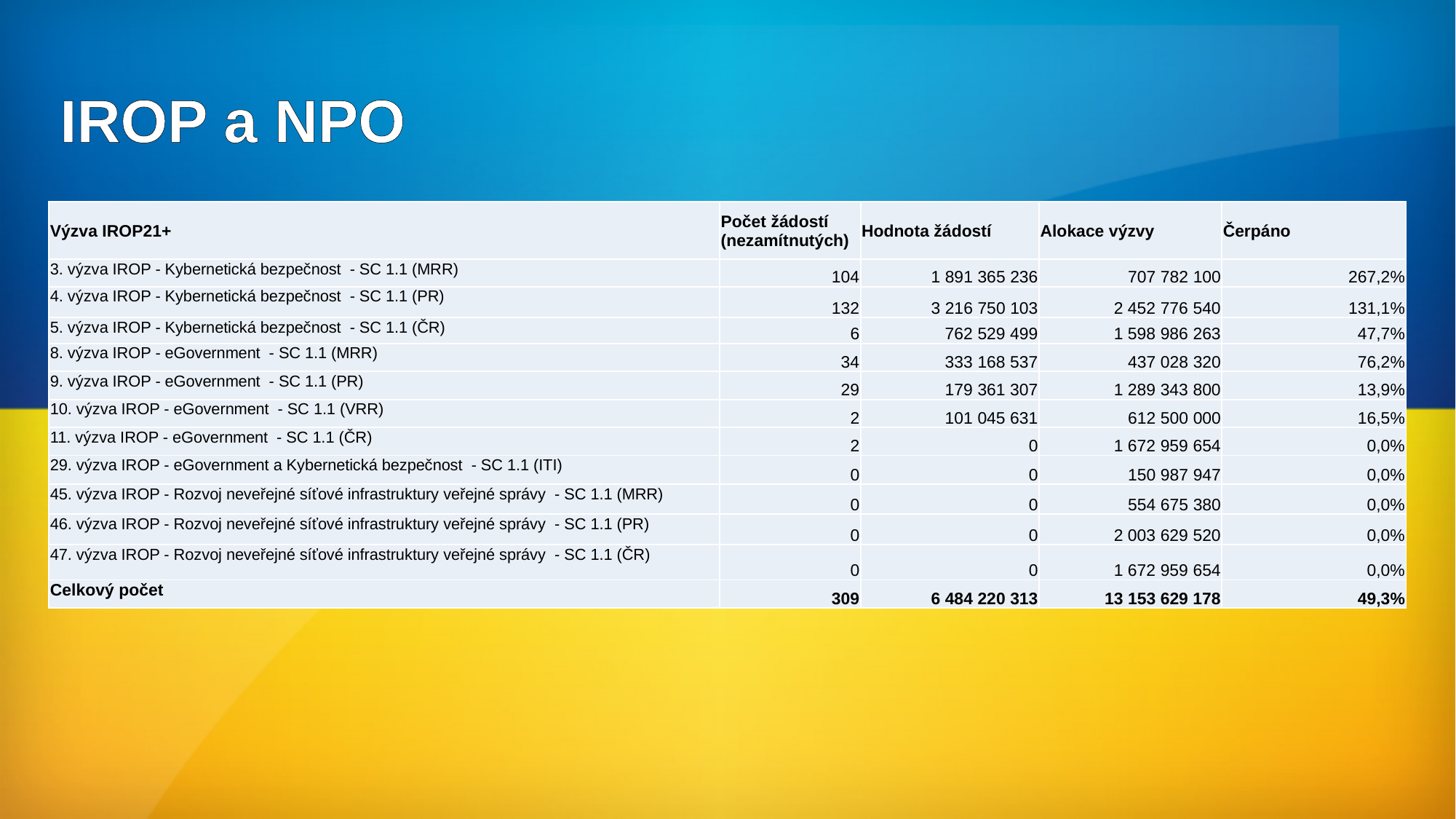

# IROP a NPO
| Výzva IROP21+ | Počet žádostí (nezamítnutých) | Hodnota žádostí | Alokace výzvy | Čerpáno |
| --- | --- | --- | --- | --- |
| 3. výzva IROP - Kybernetická bezpečnost - SC 1.1 (MRR) | 104 | 1 891 365 236 | 707 782 100 | 267,2% |
| 4. výzva IROP - Kybernetická bezpečnost - SC 1.1 (PR) | 132 | 3 216 750 103 | 2 452 776 540 | 131,1% |
| 5. výzva IROP - Kybernetická bezpečnost - SC 1.1 (ČR) | 6 | 762 529 499 | 1 598 986 263 | 47,7% |
| 8. výzva IROP - eGovernment - SC 1.1 (MRR) | 34 | 333 168 537 | 437 028 320 | 76,2% |
| 9. výzva IROP - eGovernment - SC 1.1 (PR) | 29 | 179 361 307 | 1 289 343 800 | 13,9% |
| 10. výzva IROP - eGovernment - SC 1.1 (VRR) | 2 | 101 045 631 | 612 500 000 | 16,5% |
| 11. výzva IROP - eGovernment - SC 1.1 (ČR) | 2 | 0 | 1 672 959 654 | 0,0% |
| 29. výzva IROP - eGovernment a Kybernetická bezpečnost - SC 1.1 (ITI) | 0 | 0 | 150 987 947 | 0,0% |
| 45. výzva IROP - Rozvoj neveřejné síťové infrastruktury veřejné správy - SC 1.1 (MRR) | 0 | 0 | 554 675 380 | 0,0% |
| 46. výzva IROP - Rozvoj neveřejné síťové infrastruktury veřejné správy - SC 1.1 (PR) | 0 | 0 | 2 003 629 520 | 0,0% |
| 47. výzva IROP - Rozvoj neveřejné síťové infrastruktury veřejné správy - SC 1.1 (ČR) | 0 | 0 | 1 672 959 654 | 0,0% |
| Celkový počet | 309 | 6 484 220 313 | 13 153 629 178 | 49,3% |